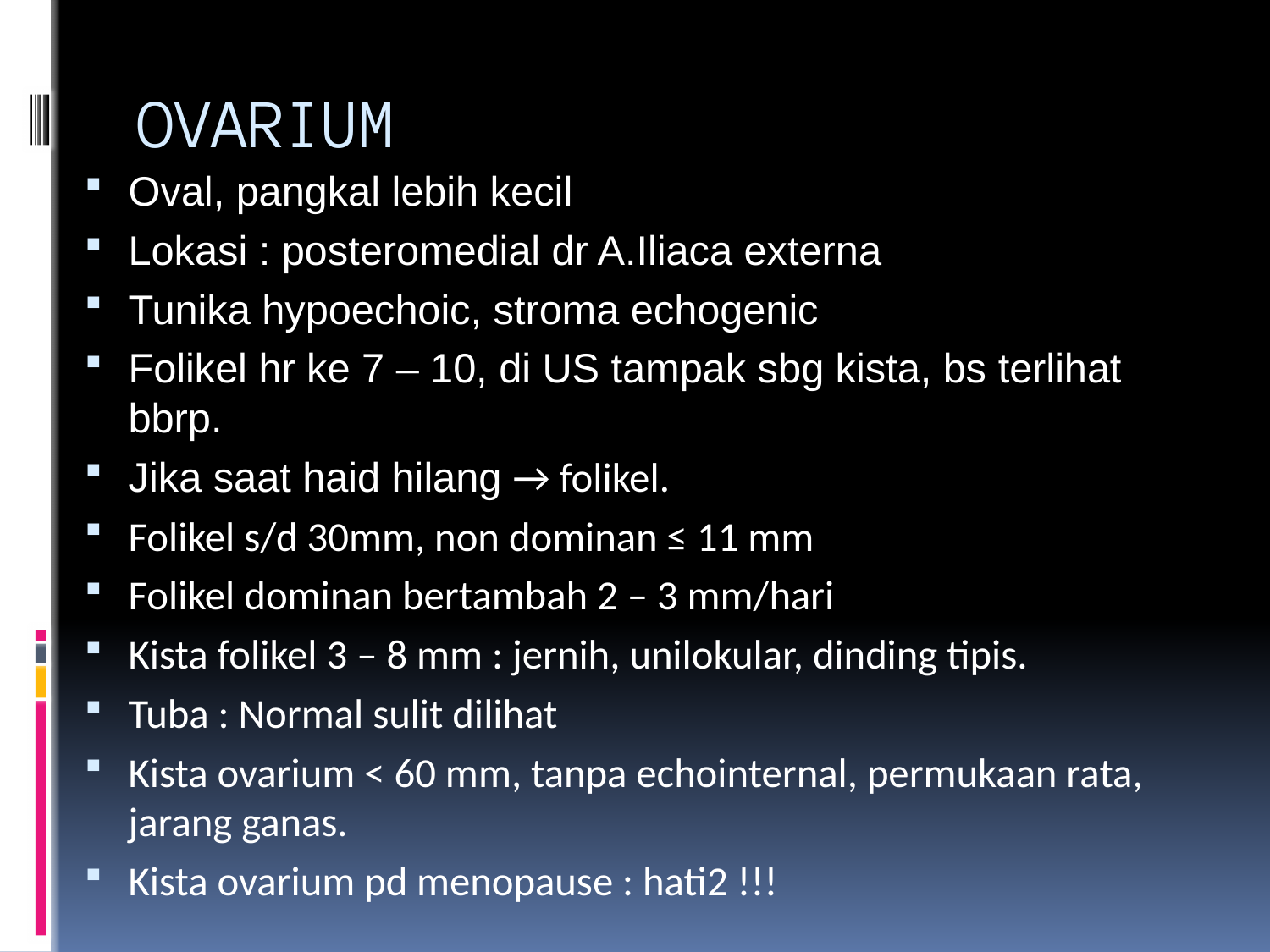

# OVARIUM
Oval, pangkal lebih kecil
Lokasi : posteromedial dr A.Iliaca externa
Tunika hypoechoic, stroma echogenic
Folikel hr ke 7 – 10, di US tampak sbg kista, bs terlihat bbrp.
Jika saat haid hilang → folikel.
Folikel s/d 30mm, non dominan ≤ 11 mm
Folikel dominan bertambah 2 – 3 mm/hari
Kista folikel 3 – 8 mm : jernih, unilokular, dinding tipis.
Tuba : Normal sulit dilihat
Kista ovarium < 60 mm, tanpa echointernal, permukaan rata, jarang ganas.
Kista ovarium pd menopause : hati2 !!!